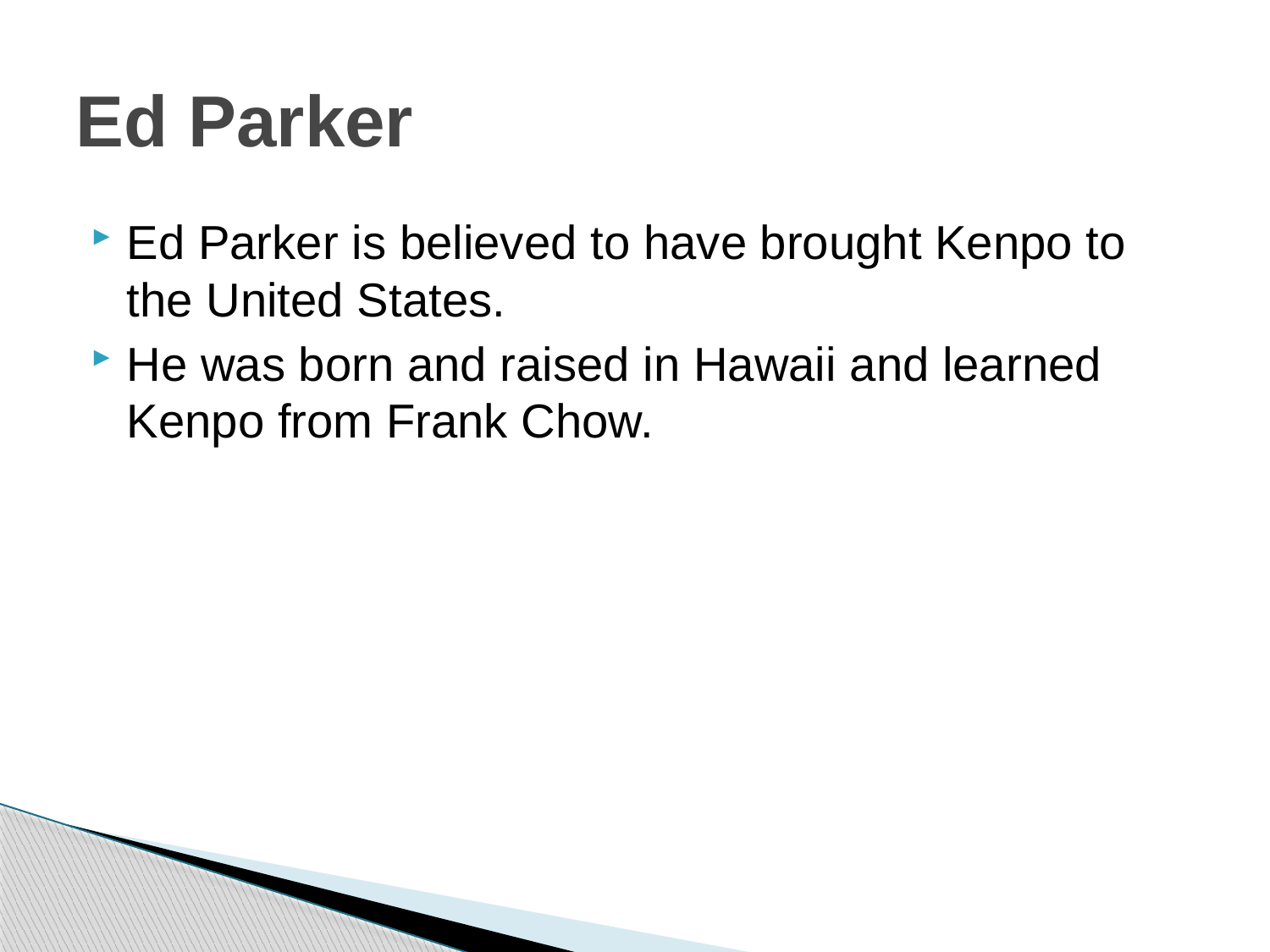

# Ed Parker
Ed Parker is believed to have brought Kenpo to the United States.
He was born and raised in Hawaii and learned Kenpo from Frank Chow.